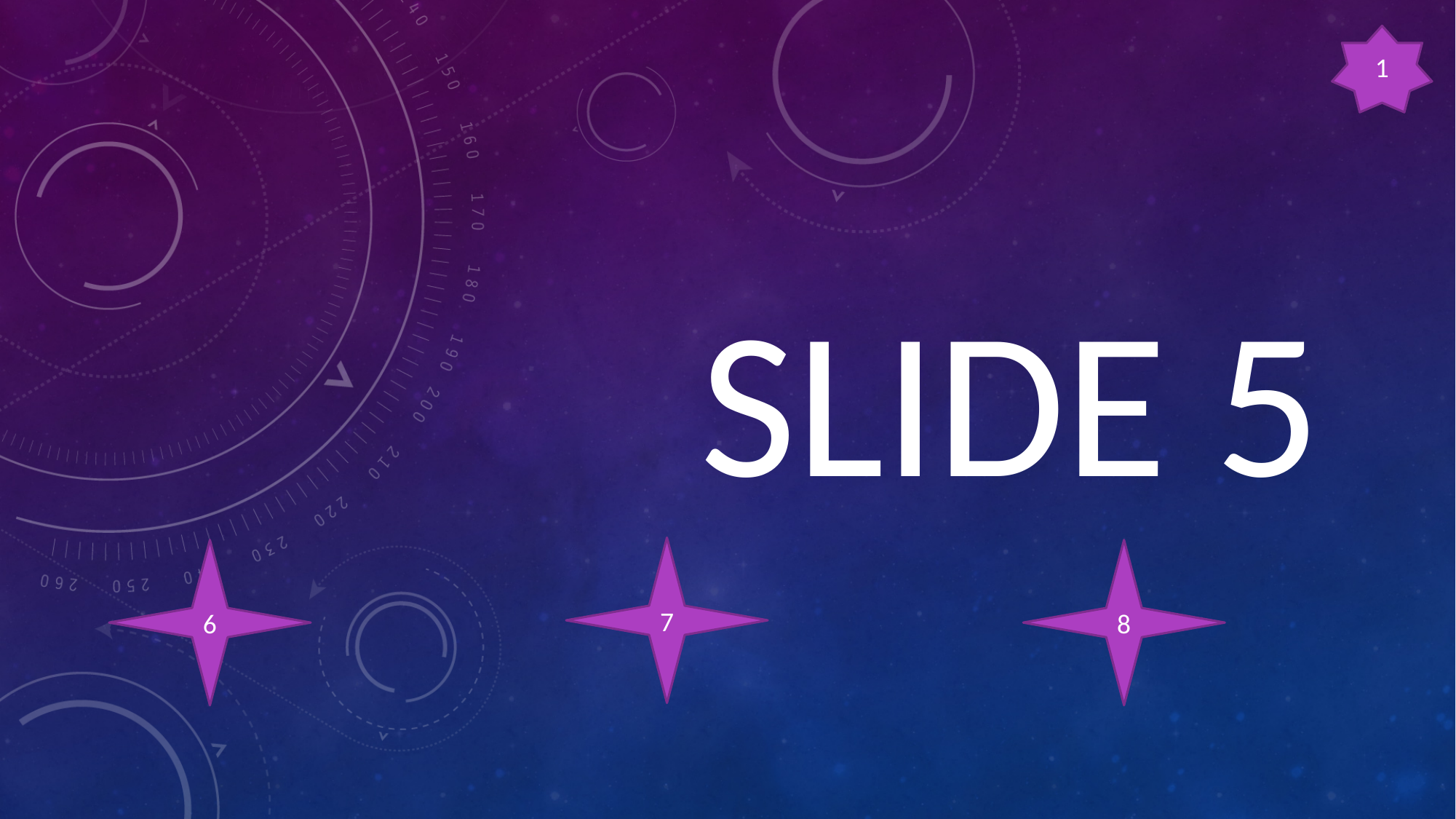

1
# Slide 5
7
6
8